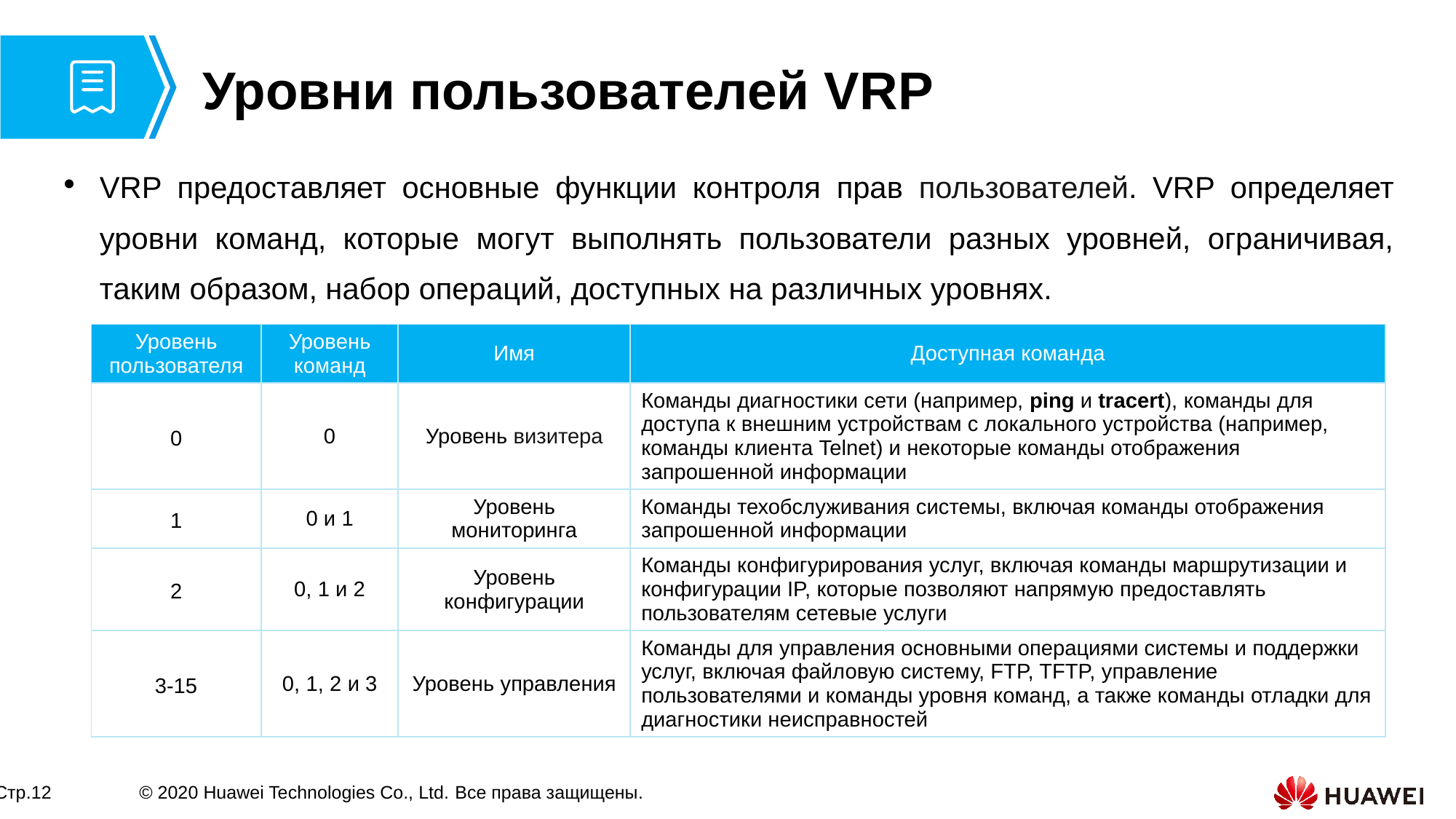

# Уровни пользователей VRP
VRP предоставляет основные функции контроля прав пользователей. VRP определяет уровни команд, которые могут выполнять пользователи разных уровней, ограничивая, таким образом, набор операций, доступных на различных уровнях.

| Уровень пользователя | Уровень команд | Имя | Доступная команда |
| --- | --- | --- | --- |
| 0 | 0 | Уровень визитера | Команды диагностики сети (например, ping и tracert), команды для доступа к внешним устройствам с локального устройства (например, команды клиента Telnet) и некоторые команды отображения запрошенной информации |
| 1 | 0 и 1 | Уровень мониторинга | Команды техобслуживания системы, включая команды отображения запрошенной информации |
| 2 | 0, 1 и 2 | Уровень конфигурации | Команды конфигурирования услуг, включая команды маршрутизации и конфигурации IP, которые позволяют напрямую предоставлять пользователям сетевые услуги |
| 3-15 | 0, 1, 2 и 3 | Уровень управления | Команды для управления основными операциями системы и поддержки услуг, включая файловую систему, FTP, TFTP, управление пользователями и команды уровня команд, а также команды отладки для диагностики неисправностей |